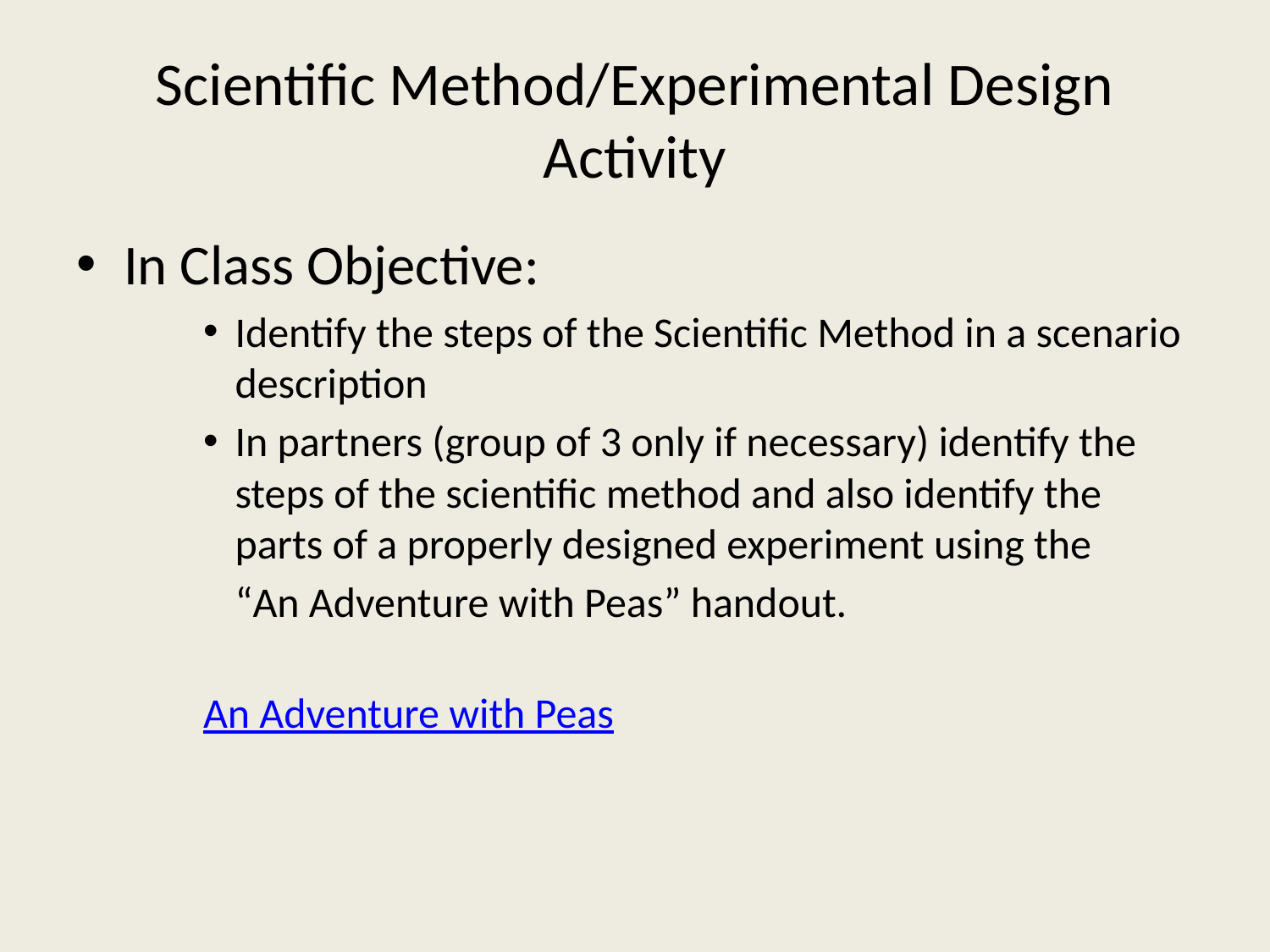

# Scientific Method/Experimental Design Activity
In Class Objective:
Identify the steps of the Scientific Method in a scenario description
In partners (group of 3 only if necessary) identify the steps of the scientific method and also identify the parts of a properly designed experiment using the
	“An Adventure with Peas” handout.
An Adventure with Peas